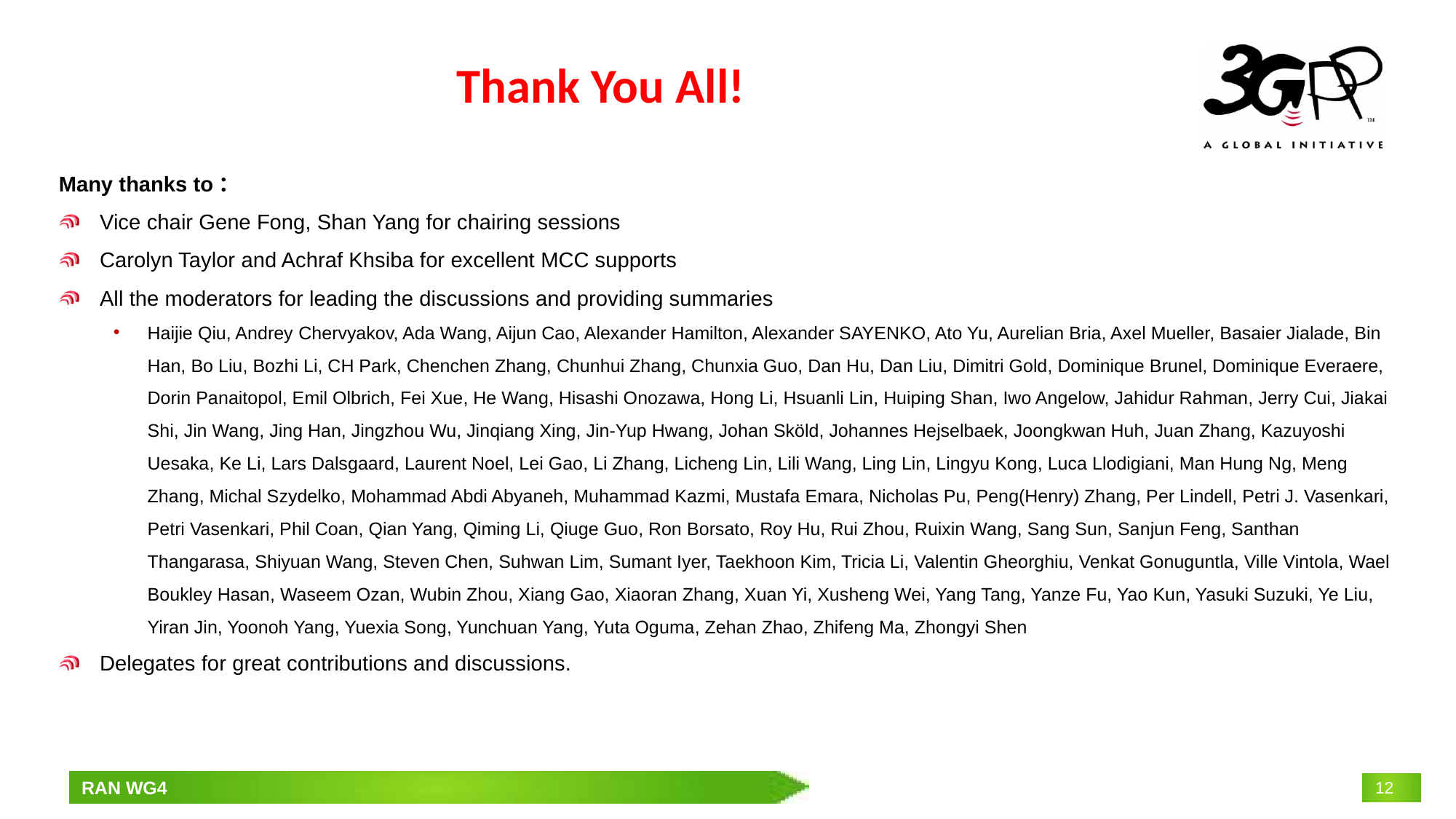

# Thank You All!
Many thanks to：
Vice chair Gene Fong, Shan Yang for chairing sessions
Carolyn Taylor and Achraf Khsiba for excellent MCC supports
All the moderators for leading the discussions and providing summaries
Haijie Qiu, Andrey Chervyakov, Ada Wang, Aijun Cao, Alexander Hamilton, Alexander SAYENKO, Ato Yu, Aurelian Bria, Axel Mueller, Basaier Jialade, Bin Han, Bo Liu, Bozhi Li, CH Park, Chenchen Zhang, Chunhui Zhang, Chunxia Guo, Dan Hu, Dan Liu, Dimitri Gold, Dominique Brunel, Dominique Everaere, Dorin Panaitopol, Emil Olbrich, Fei Xue, He Wang, Hisashi Onozawa, Hong Li, Hsuanli Lin, Huiping Shan, Iwo Angelow, Jahidur Rahman, Jerry Cui, Jiakai Shi, Jin Wang, Jing Han, Jingzhou Wu, Jinqiang Xing, Jin-Yup Hwang, Johan Sköld, Johannes Hejselbaek, Joongkwan Huh, Juan Zhang, Kazuyoshi Uesaka, Ke Li, Lars Dalsgaard, Laurent Noel, Lei Gao, Li Zhang, Licheng Lin, Lili Wang, Ling Lin, Lingyu Kong, Luca Llodigiani, Man Hung Ng, Meng Zhang, Michal Szydelko, Mohammad Abdi Abyaneh, Muhammad Kazmi, Mustafa Emara, Nicholas Pu, Peng(Henry) Zhang, Per Lindell, Petri J. Vasenkari, Petri Vasenkari, Phil Coan, Qian Yang, Qiming Li, Qiuge Guo, Ron Borsato, Roy Hu, Rui Zhou, Ruixin Wang, Sang Sun, Sanjun Feng, Santhan Thangarasa, Shiyuan Wang, Steven Chen, Suhwan Lim, Sumant Iyer, Taekhoon Kim, Tricia Li, Valentin Gheorghiu, Venkat Gonuguntla, Ville Vintola, Wael Boukley Hasan, Waseem Ozan, Wubin Zhou, Xiang Gao, Xiaoran Zhang, Xuan Yi, Xusheng Wei, Yang Tang, Yanze Fu, Yao Kun, Yasuki Suzuki, Ye Liu, Yiran Jin, Yoonoh Yang, Yuexia Song, Yunchuan Yang, Yuta Oguma, Zehan Zhao, Zhifeng Ma, Zhongyi Shen
Delegates for great contributions and discussions.